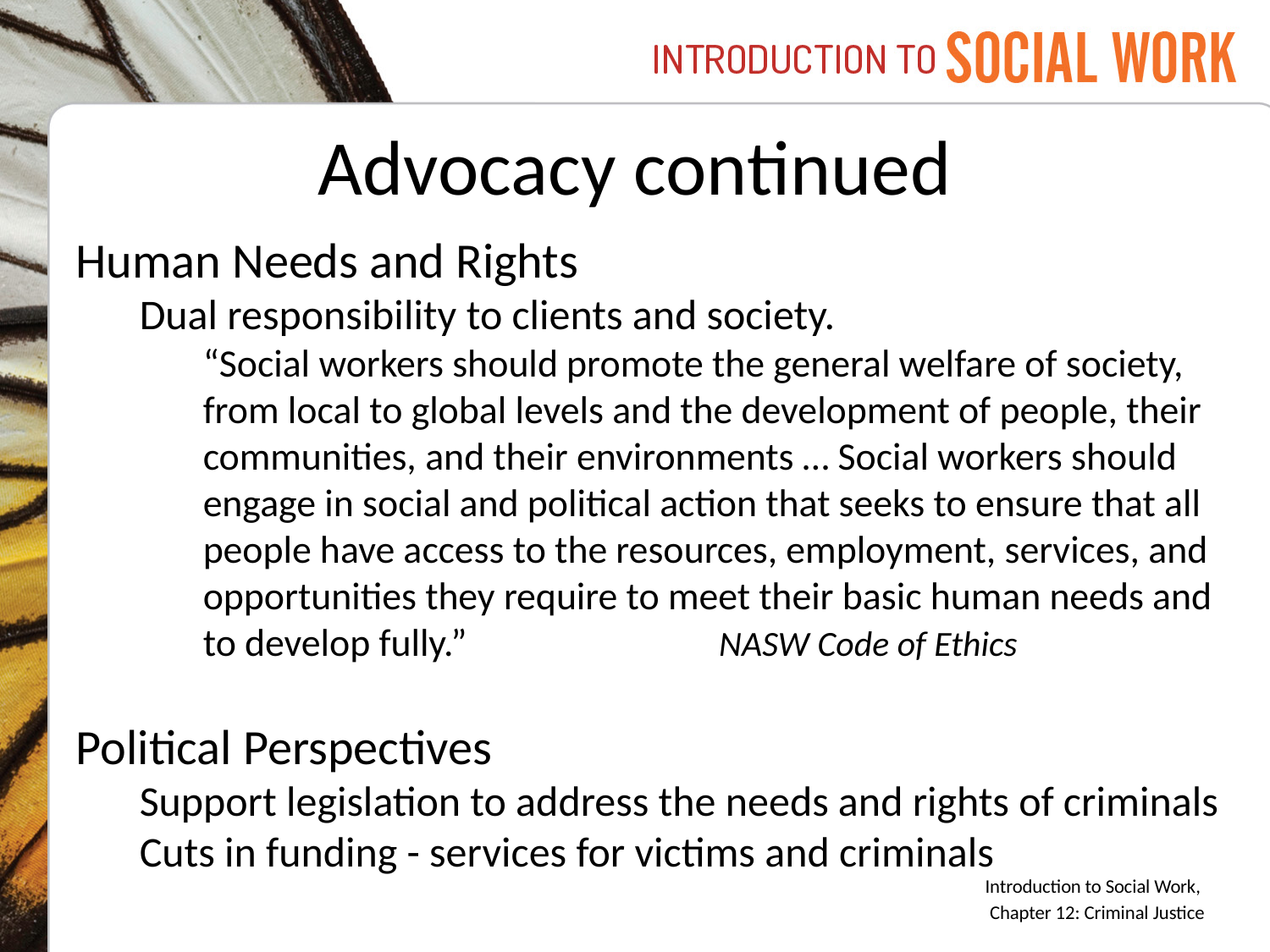

# Advocacy continued
Human Needs and Rights
Dual responsibility to clients and society.
“Social workers should promote the general welfare of society, from local to global levels and the development of people, their communities, and their environments … Social workers should engage in social and political action that seeks to ensure that all people have access to the resources, employment, services, and opportunities they require to meet their basic human needs and to develop fully.”		 NASW Code of Ethics

Political Perspectives
Support legislation to address the needs and rights of criminals
Cuts in funding - services for victims and criminals

Introduction to Social Work,
Chapter 12: Criminal Justice